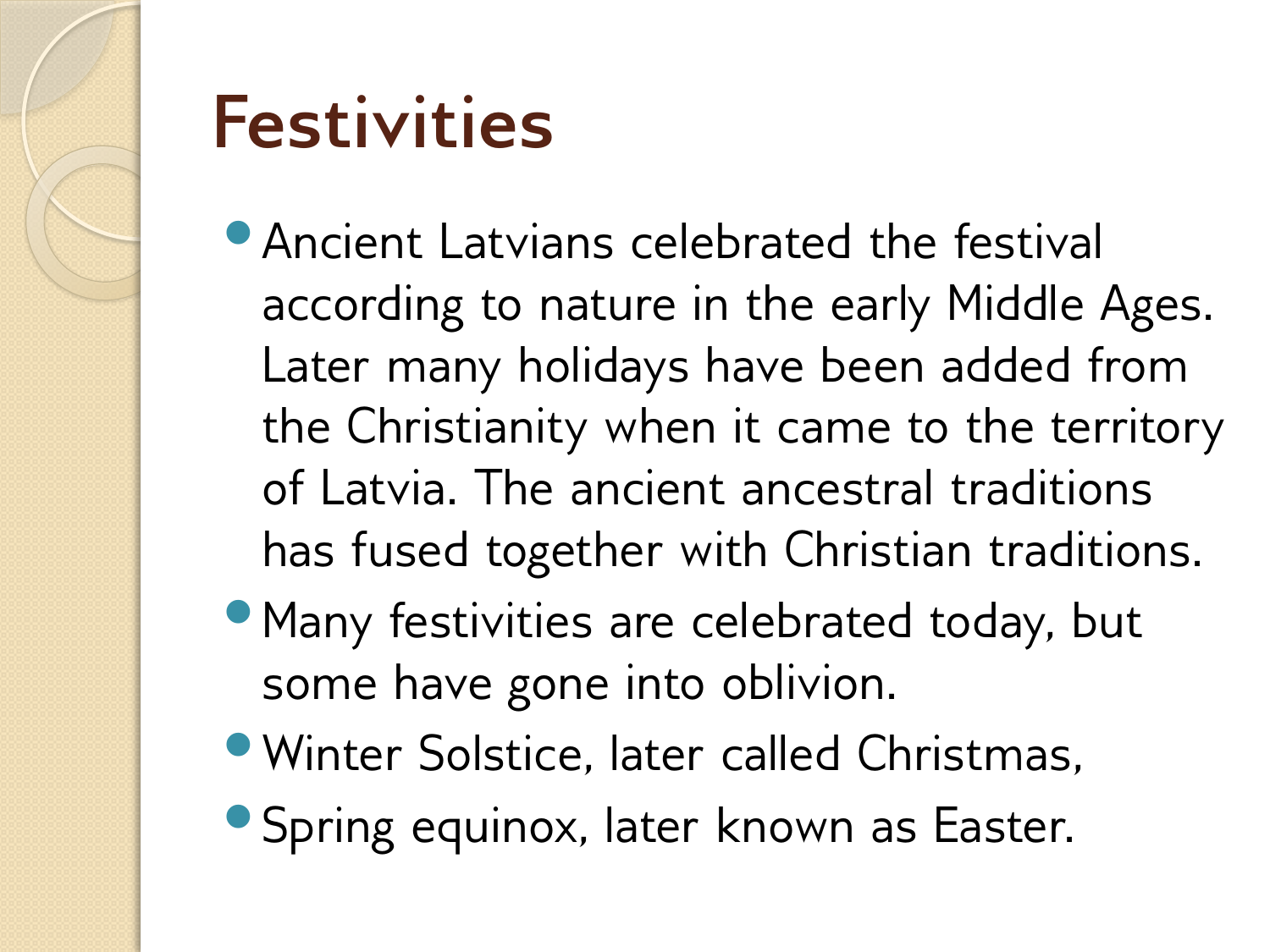

# Festivities
Ancient Latvians celebrated the festival according to nature in the early Middle Ages. Later many holidays have been added from the Christianity when it came to the territory of Latvia. The ancient ancestral traditions has fused together with Christian traditions.
Many festivities are celebrated today, but some have gone into oblivion.
Winter Solstice, later called Christmas,
Spring equinox, later known as Easter.